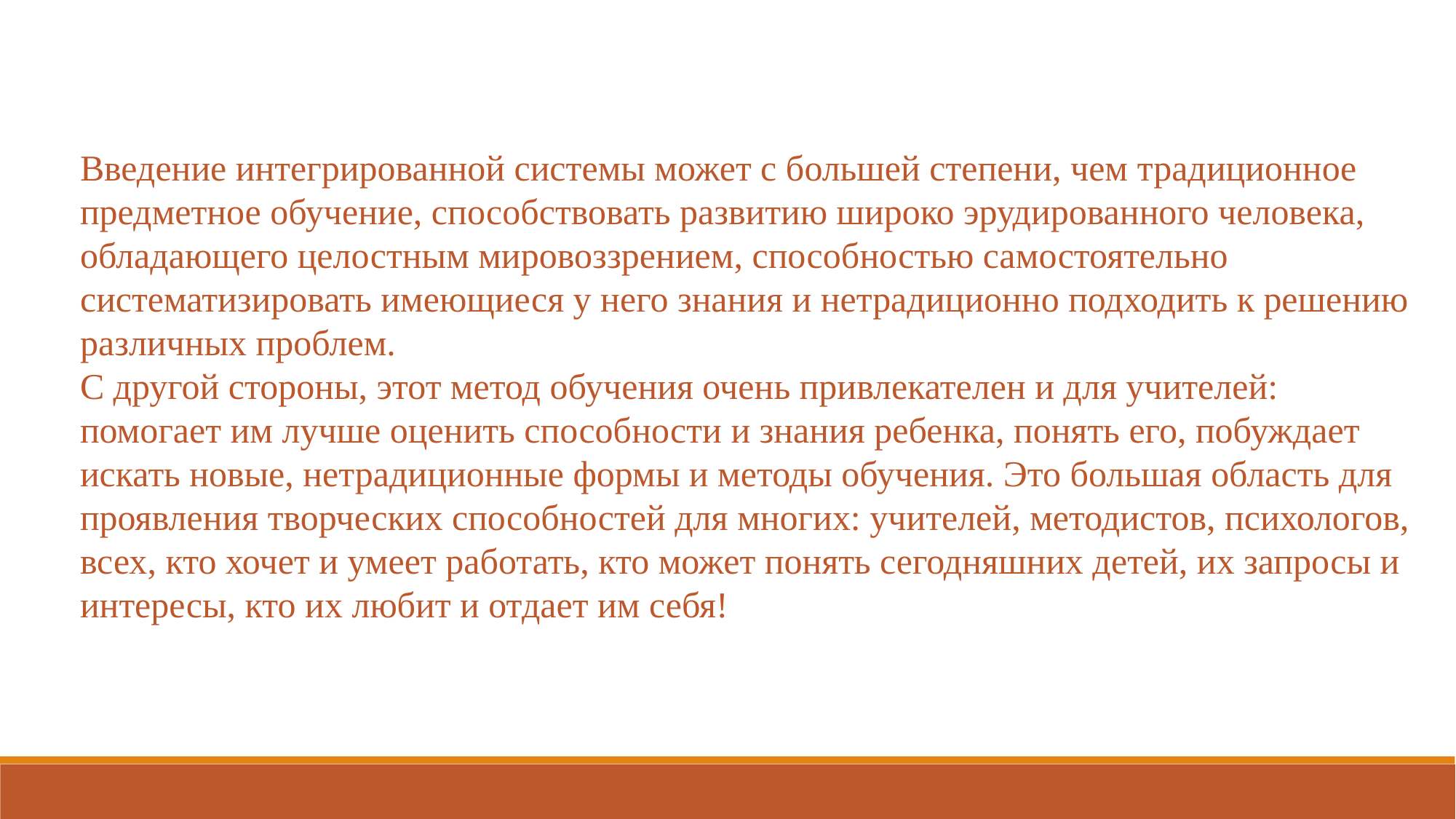

Введение интегрированной системы может с большей степени, чем традиционное предметное обучение, способствовать развитию широко эрудированного человека, обладающего целостным мировоззрением, способностью самостоятельно систематизировать имеющиеся у него знания и нетрадиционно подходить к решению различных проблем.
С другой стороны, этот метод обучения очень привлекателен и для учителей: помогает им лучше оценить способности и знания ребенка, понять его, побуждает искать новые, нетрадиционные формы и методы обучения. Это большая область для проявления творческих способностей для многих: учителей, методистов, психологов, всех, кто хочет и умеет работать, кто может понять сегодняшних детей, их запросы и интересы, кто их любит и отдает им себя!